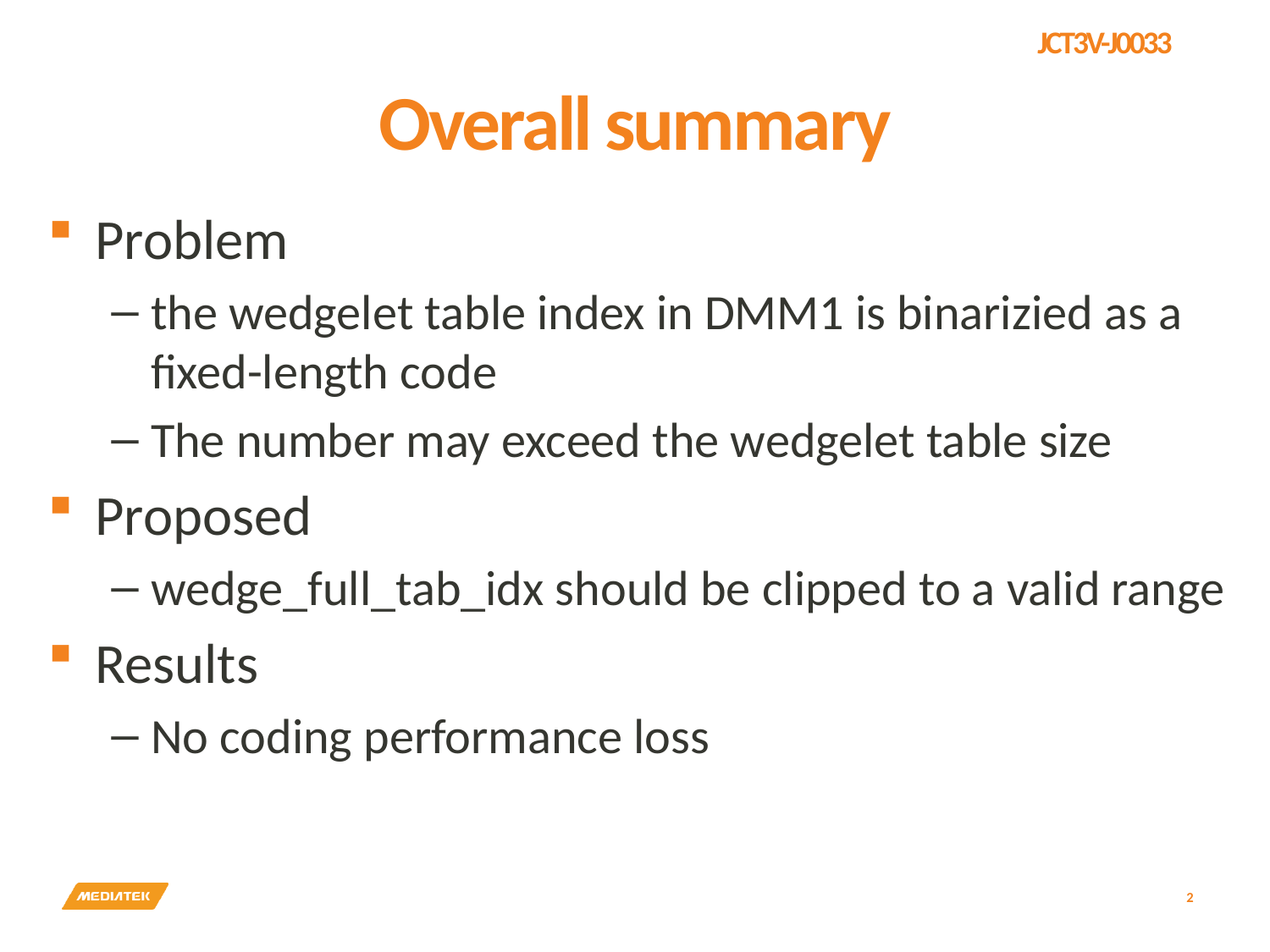

# Overall summary
Problem
the wedgelet table index in DMM1 is binarizied as a fixed-length code
The number may exceed the wedgelet table size
Proposed
wedge_full_tab_idx should be clipped to a valid range
Results
No coding performance loss

2